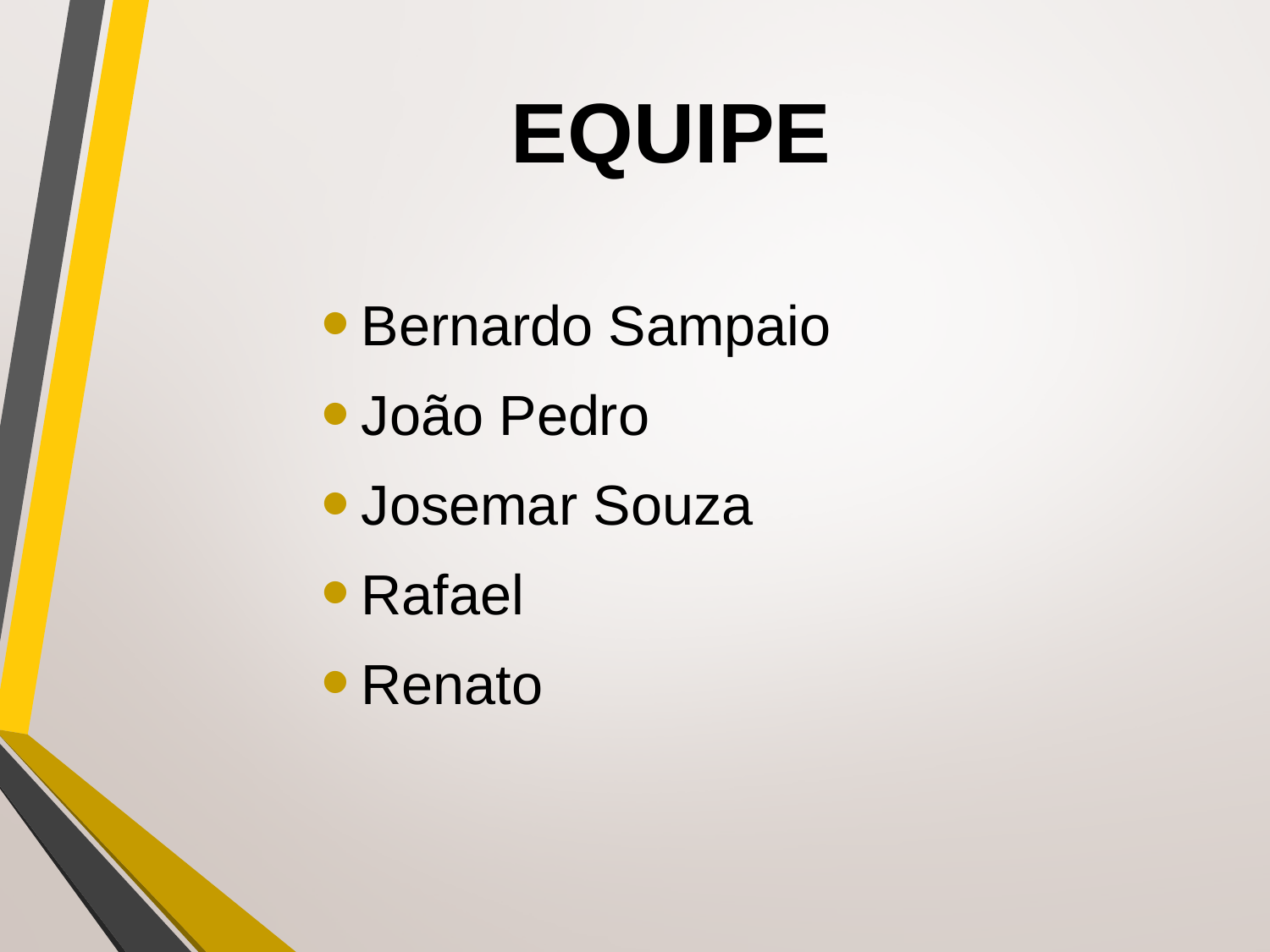

# EQUIPE
Bernardo Sampaio
João Pedro
Josemar Souza
Rafael
Renato